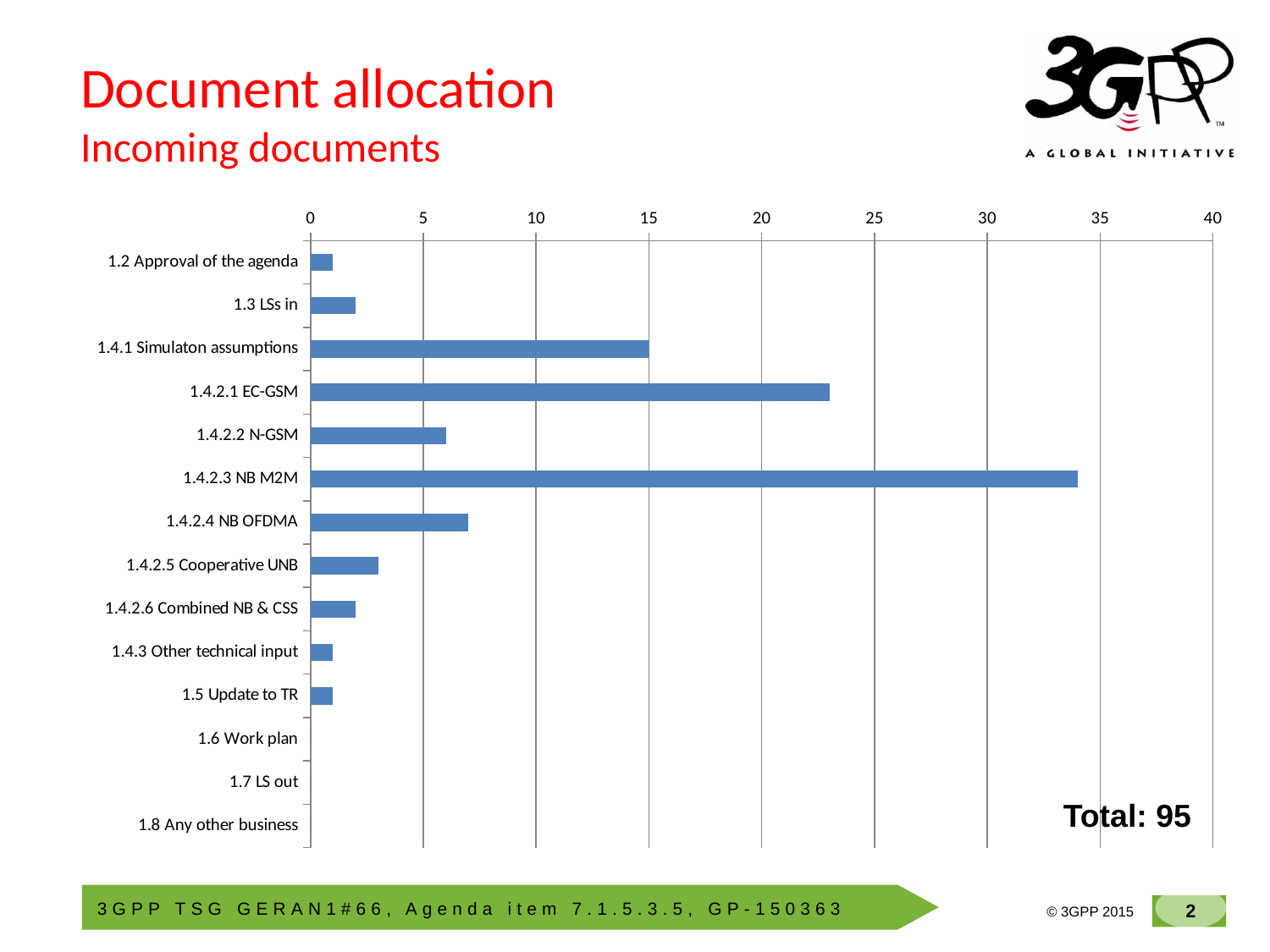

# Document allocation Incoming documents

### Chart

| Category |  |
|---|---|
| 1.2 Approval of the agenda | 1.0 |
| 1.3 LSs in | 2.0 |
| 1.4.1 Simulaton assumptions | 15.0 |
| 1.4.2.1 EC-GSM | 23.0 |
| 1.4.2.2 N-GSM | 6.0 |
| 1.4.2.3 NB M2M | 34.0 |
| 1.4.2.4 NB OFDMA | 7.0 |
| 1.4.2.5 Cooperative UNB | 3.0 |
| 1.4.2.6 Combined NB & CSS | 2.0 |
| 1.4.3 Other technical input | 1.0 |
| 1.5 Update to TR | 1.0 |
| 1.6 Work plan | 0.0 |
| 1.7 LS out | 0.0 |
| 1.8 Any other business | 0.0 |
Total: 95